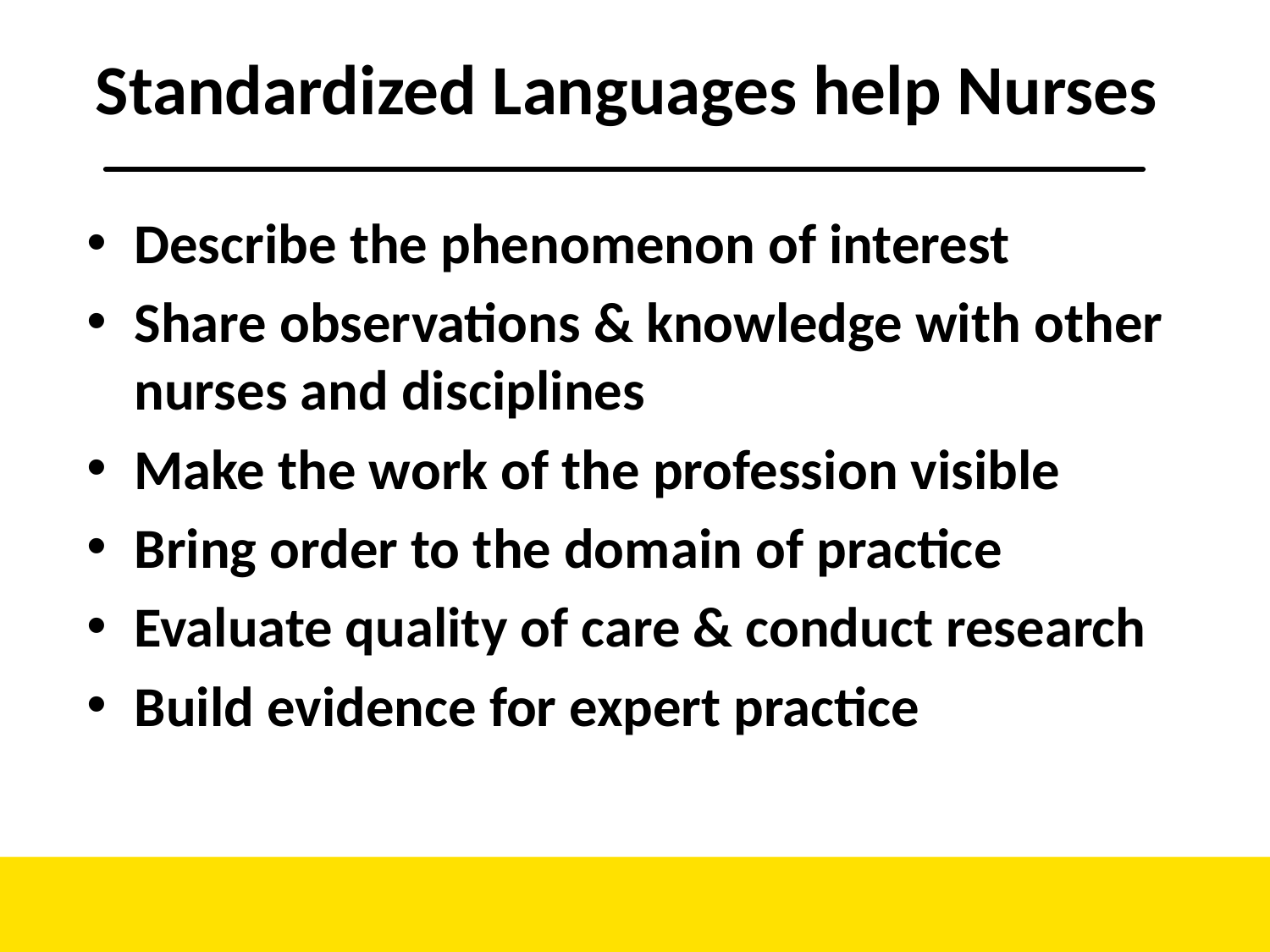

# Standardized Languages help Nurses
Describe the phenomenon of interest
Share observations & knowledge with other nurses and disciplines
Make the work of the profession visible
Bring order to the domain of practice
Evaluate quality of care & conduct research
Build evidence for expert practice